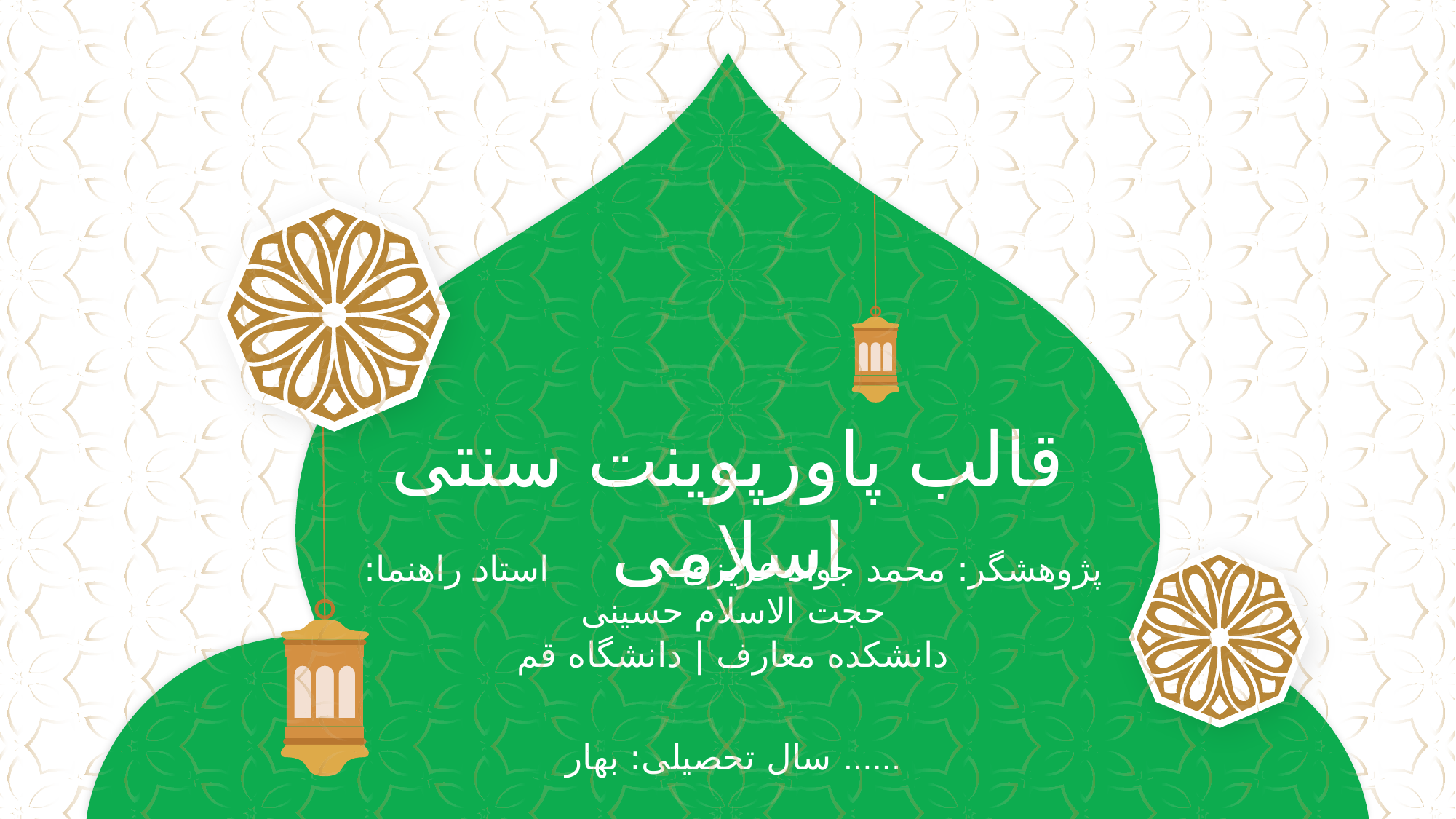

قالب پاورپوینت سنتی اسلامی
پژوهشگر: محمد جواد عزیزی            استاد راهنما: حجت الاسلام حسینی

دانشکده معارف | دانشگاه قم
سال تحصیلی: بهار ......